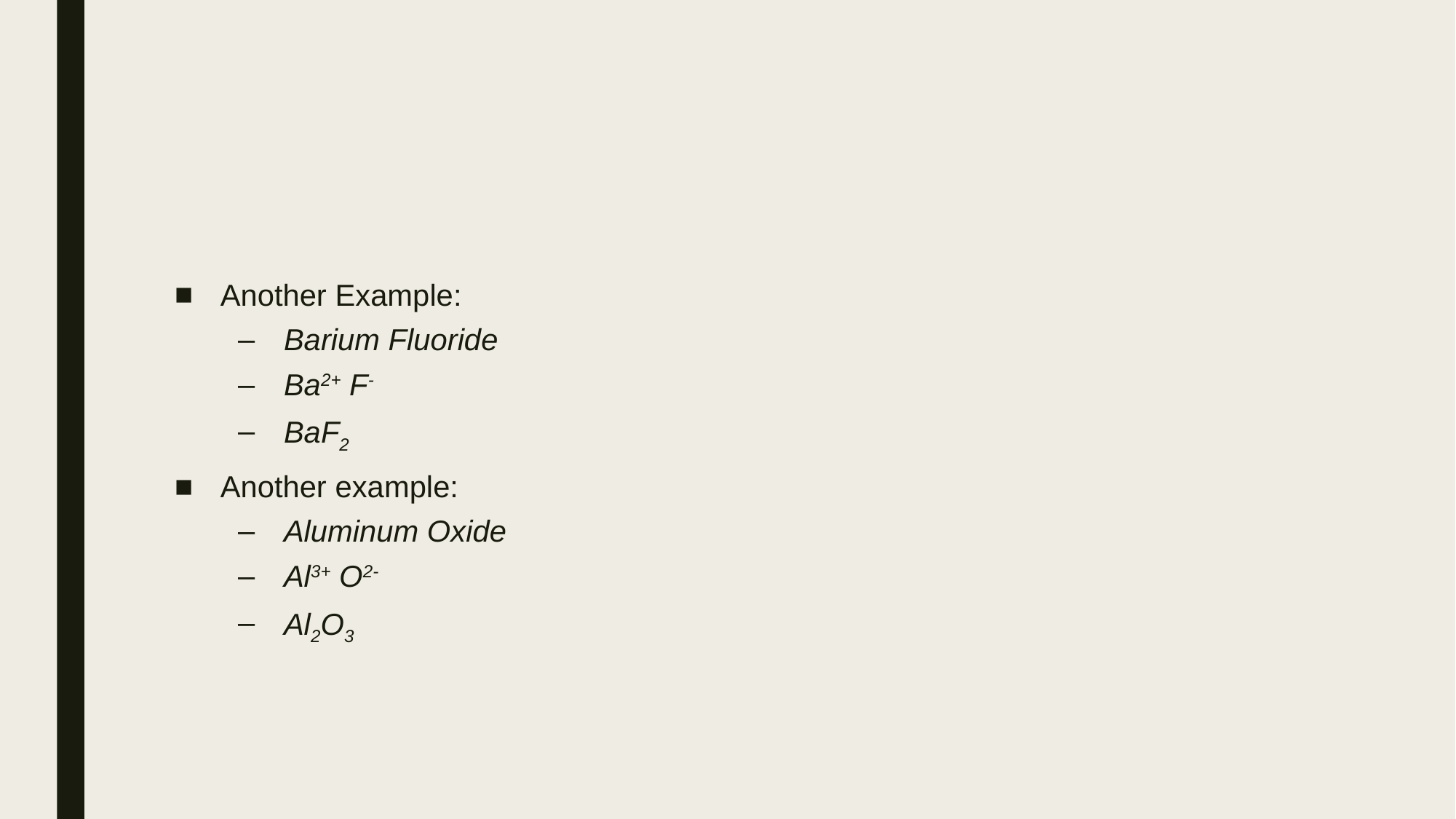

#
Another Example:
Barium Fluoride
Ba2+ F-
BaF2
Another example:
Aluminum Oxide
Al3+ O2-
Al2O3